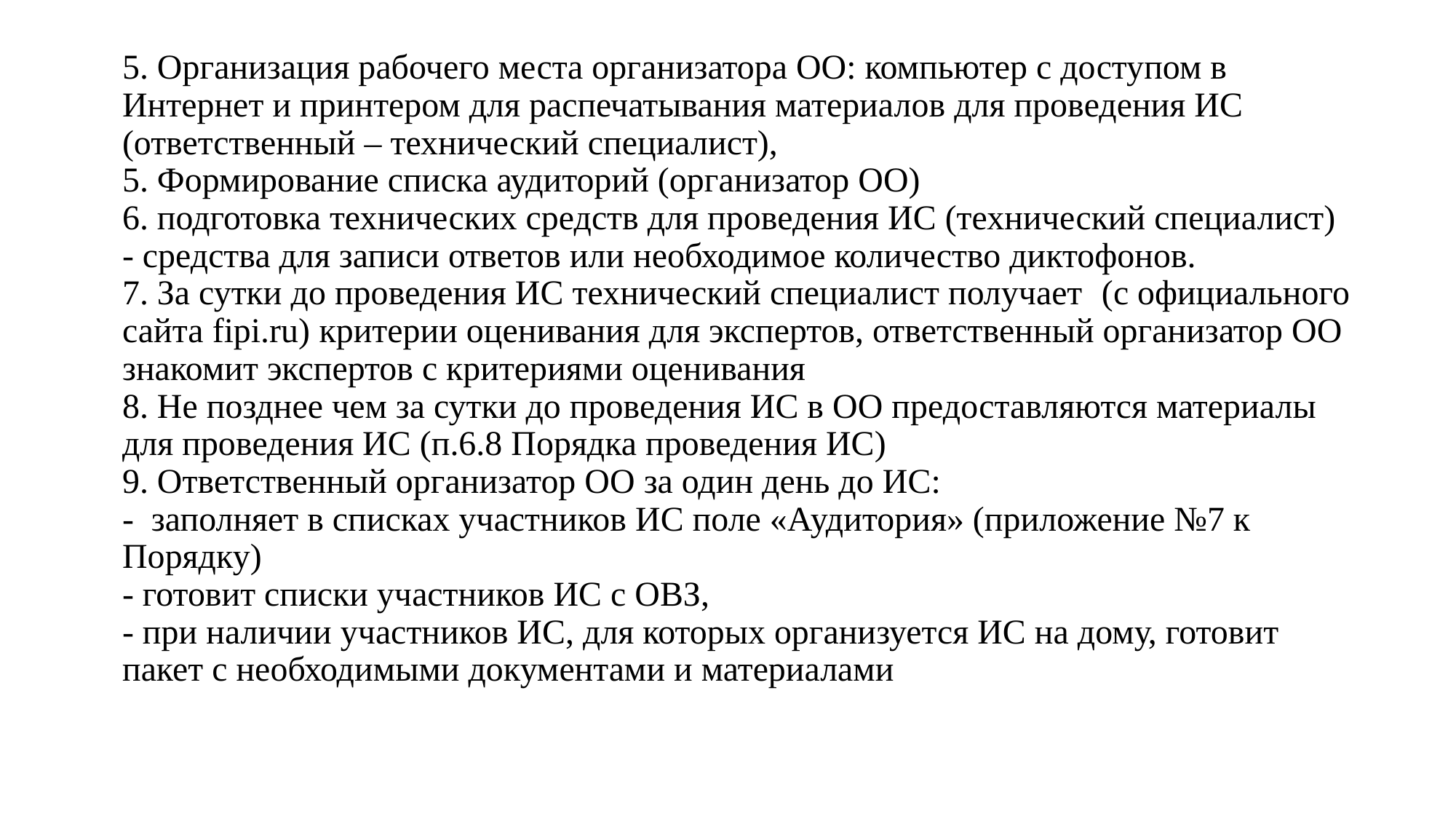

# 5. Организация рабочего места организатора ОО: компьютер с доступом в Интернет и принтером для распечатывания материалов для проведения ИС (ответственный – технический специалист), 5. Формирование списка аудиторий (организатор ОО) 6. подготовка технических средств для проведения ИС (технический специалист) - средства для записи ответов или необходимое количество диктофонов. 7. За сутки до проведения ИС технический специалист получает  (с официального сайта fipi.ru) критерии оценивания для экспертов, ответственный организатор ОО знакомит экспертов с критериями оценивания 8. Не позднее чем за сутки до проведения ИС в ОО предоставляются материалы для проведения ИС (п.6.8 Порядка проведения ИС) 9. Ответственный организатор ОО за один день до ИС: -  заполняет в списках участников ИС поле «Аудитория» (приложение №7 к Порядку) - готовит списки участников ИС с ОВЗ, - при наличии участников ИС, для которых организуется ИС на дому, готовит пакет с необходимыми документами и материалами